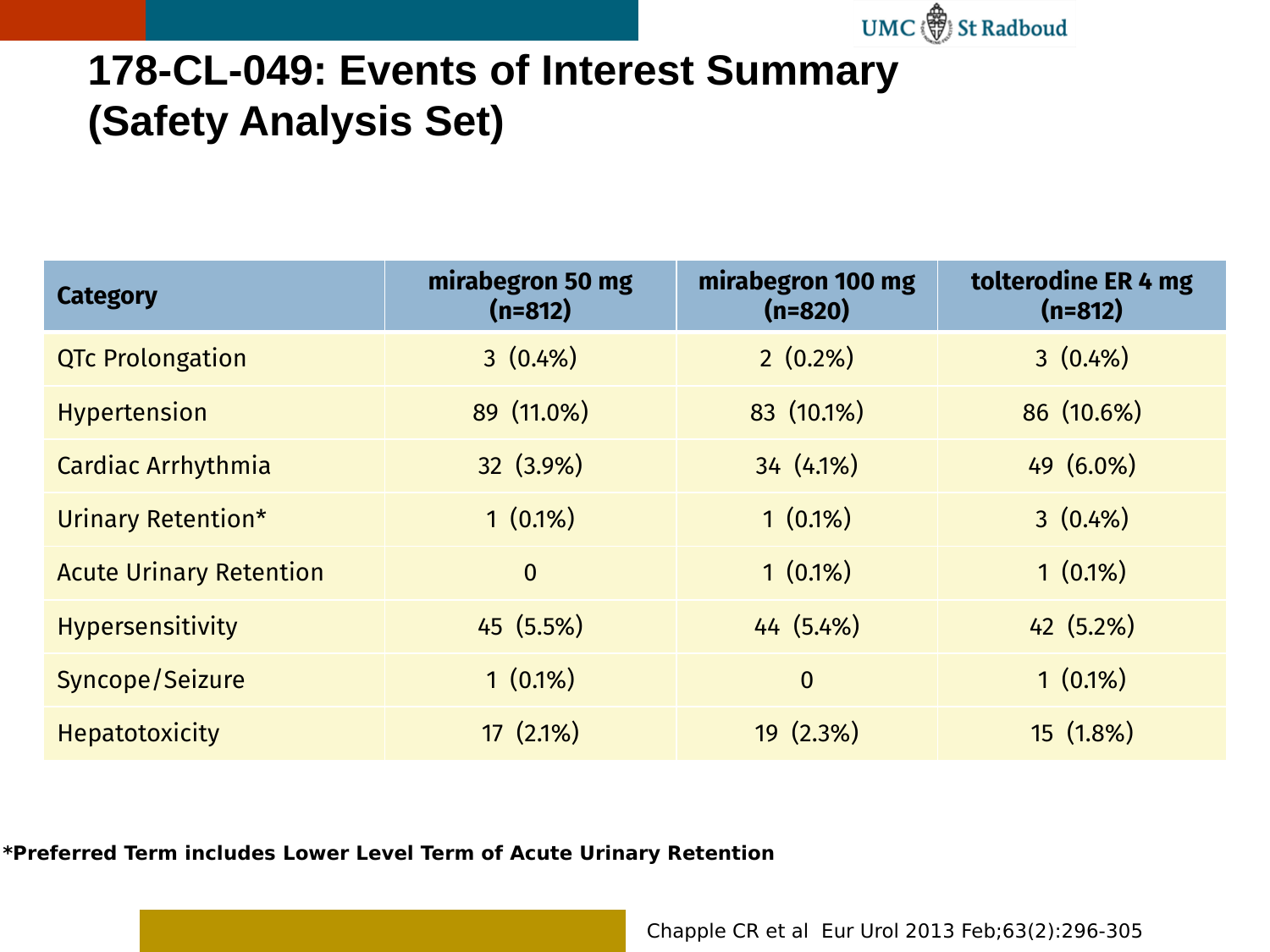

# 178-CL-049: Events of Interest Summary (Safety Analysis Set)
| Category | mirabegron 50 mg (n=812) | mirabegron 100 mg (n=820) | tolterodine ER 4 mg (n=812) |
| --- | --- | --- | --- |
| QTc Prolongation | 3 (0.4%) | 2 (0.2%) | 3 (0.4%) |
| Hypertension | 89 (11.0%) | 83 (10.1%) | 86 (10.6%) |
| Cardiac Arrhythmia | 32 (3.9%) | 34 (4.1%) | 49 (6.0%) |
| Urinary Retention\* | 1 (0.1%) | 1 (0.1%) | 3 (0.4%) |
| Acute Urinary Retention | 0 | 1 (0.1%) | 1 (0.1%) |
| Hypersensitivity | 45 (5.5%) | 44 (5.4%) | 42 (5.2%) |
| Syncope/Seizure | 1 (0.1%) | 0 | 1 (0.1%) |
| Hepatotoxicity | 17 (2.1%) | 19 (2.3%) | 15 (1.8%) |
*Preferred Term includes Lower Level Term of Acute Urinary Retention
Chapple CR et al  Eur Urol 2013 Feb;63(2):296-305